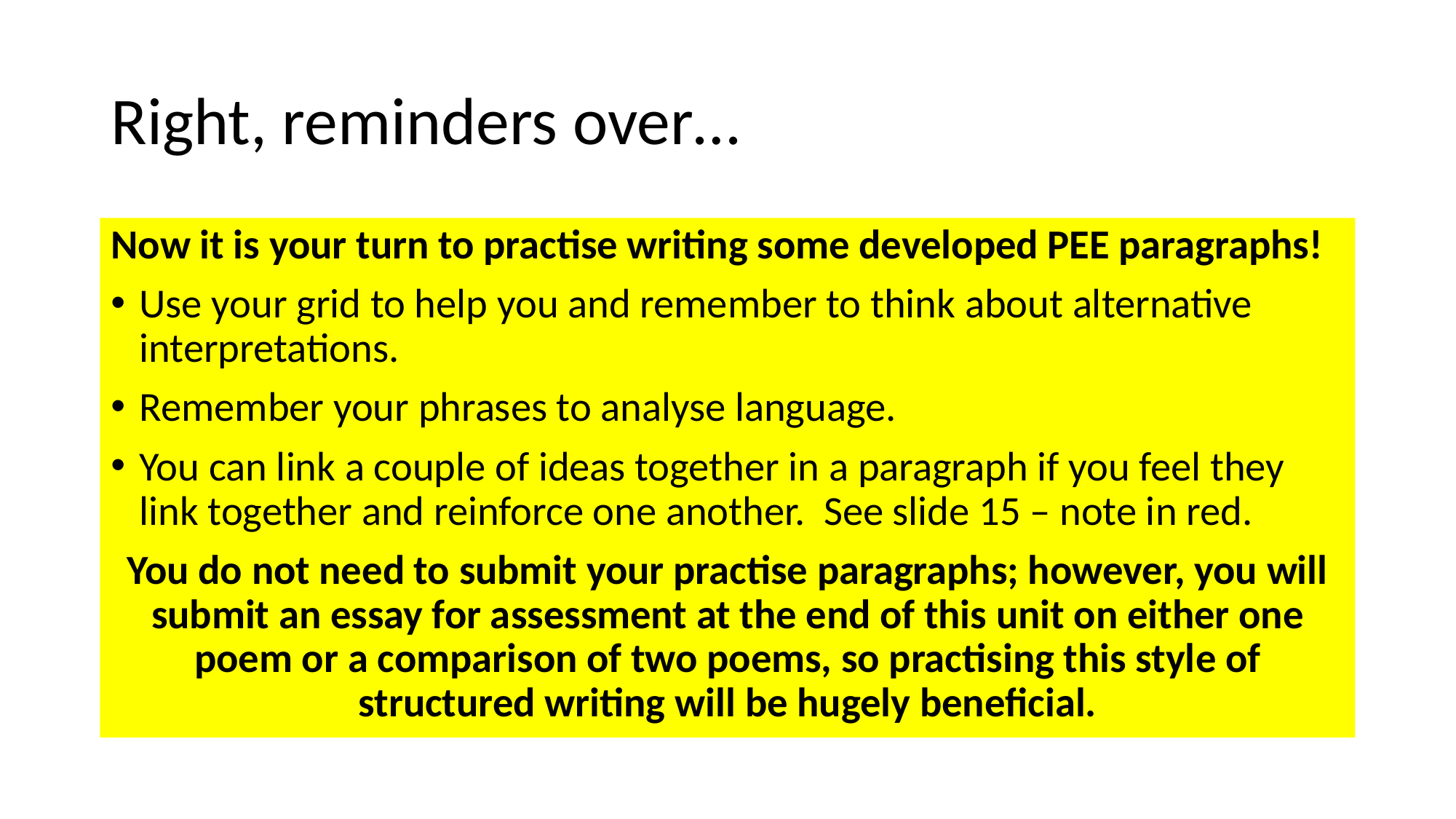

# Right, reminders over…
Now it is your turn to practise writing some developed PEE paragraphs!
Use your grid to help you and remember to think about alternative interpretations.
Remember your phrases to analyse language.
You can link a couple of ideas together in a paragraph if you feel they link together and reinforce one another.  See slide 15 – note in red.
You do not need to submit your practise paragraphs; however, you will submit an essay for assessment at the end of this unit on either one poem or a comparison of two poems, so practising this style of structured writing will be hugely beneficial.